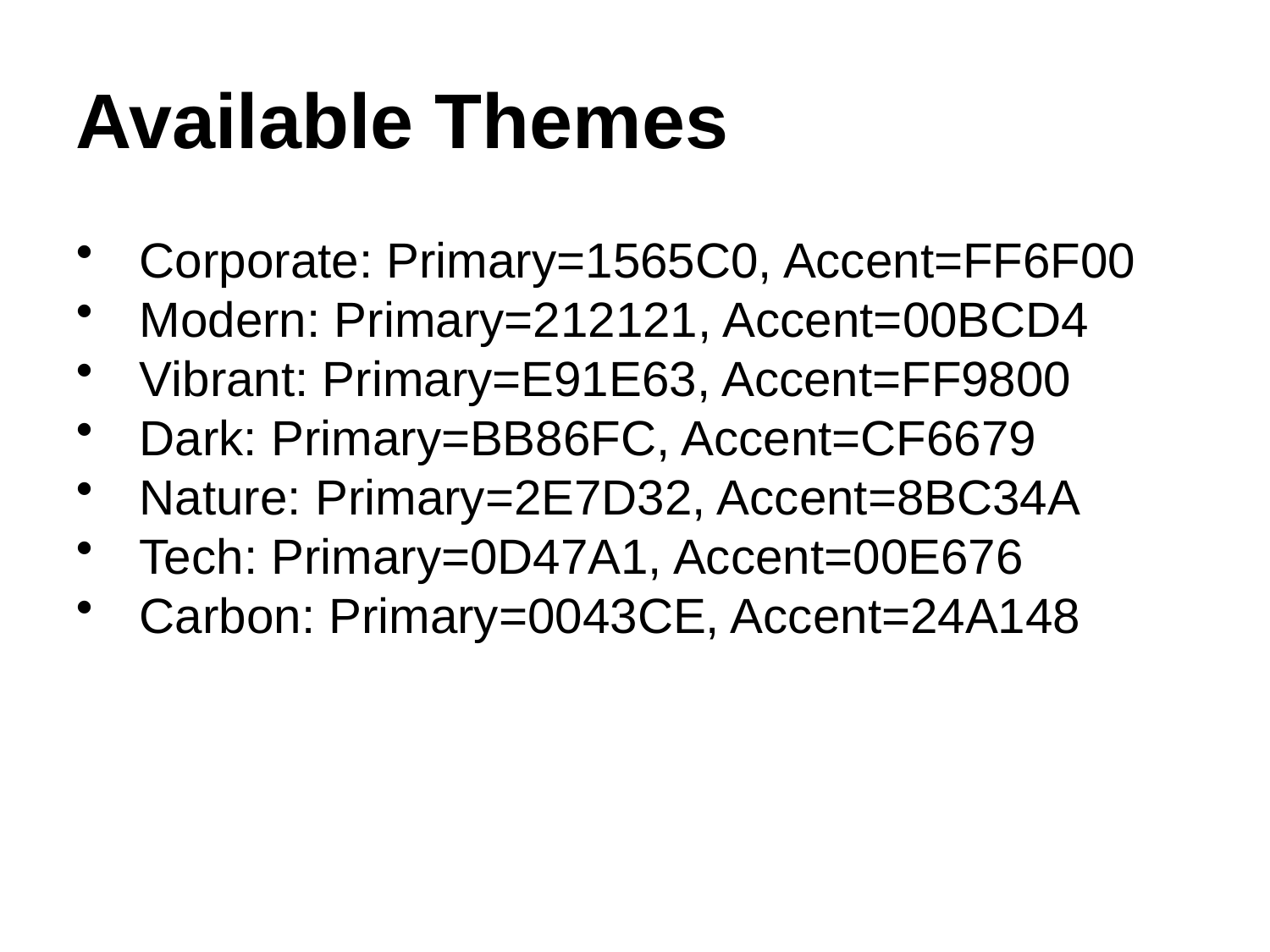

Available Themes
Corporate: Primary=1565C0, Accent=FF6F00
Modern: Primary=212121, Accent=00BCD4
Vibrant: Primary=E91E63, Accent=FF9800
Dark: Primary=BB86FC, Accent=CF6679
Nature: Primary=2E7D32, Accent=8BC34A
Tech: Primary=0D47A1, Accent=00E676
Carbon: Primary=0043CE, Accent=24A148